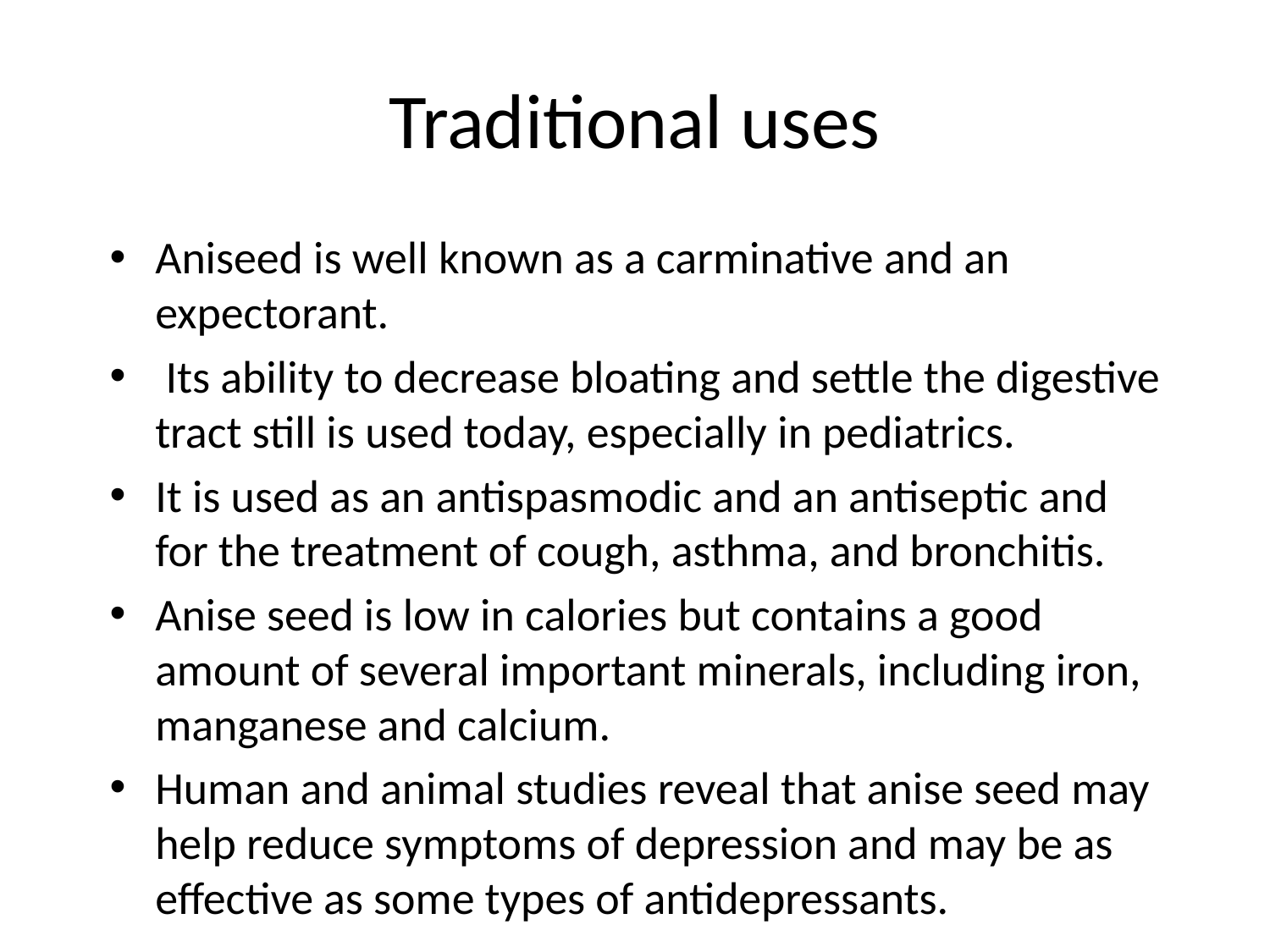

# Traditional uses
Aniseed is well known as a carminative and an expectorant.
 Its ability to decrease bloating and settle the digestive tract still is used today, especially in pediatrics.
It is used as an antispasmodic and an antiseptic and for the treatment of cough, asthma, and bronchitis.
Anise seed is low in calories but contains a good amount of several important minerals, including iron, manganese and calcium.
Human and animal studies reveal that anise seed may help reduce symptoms of depression and may be as effective as some types of antidepressants.